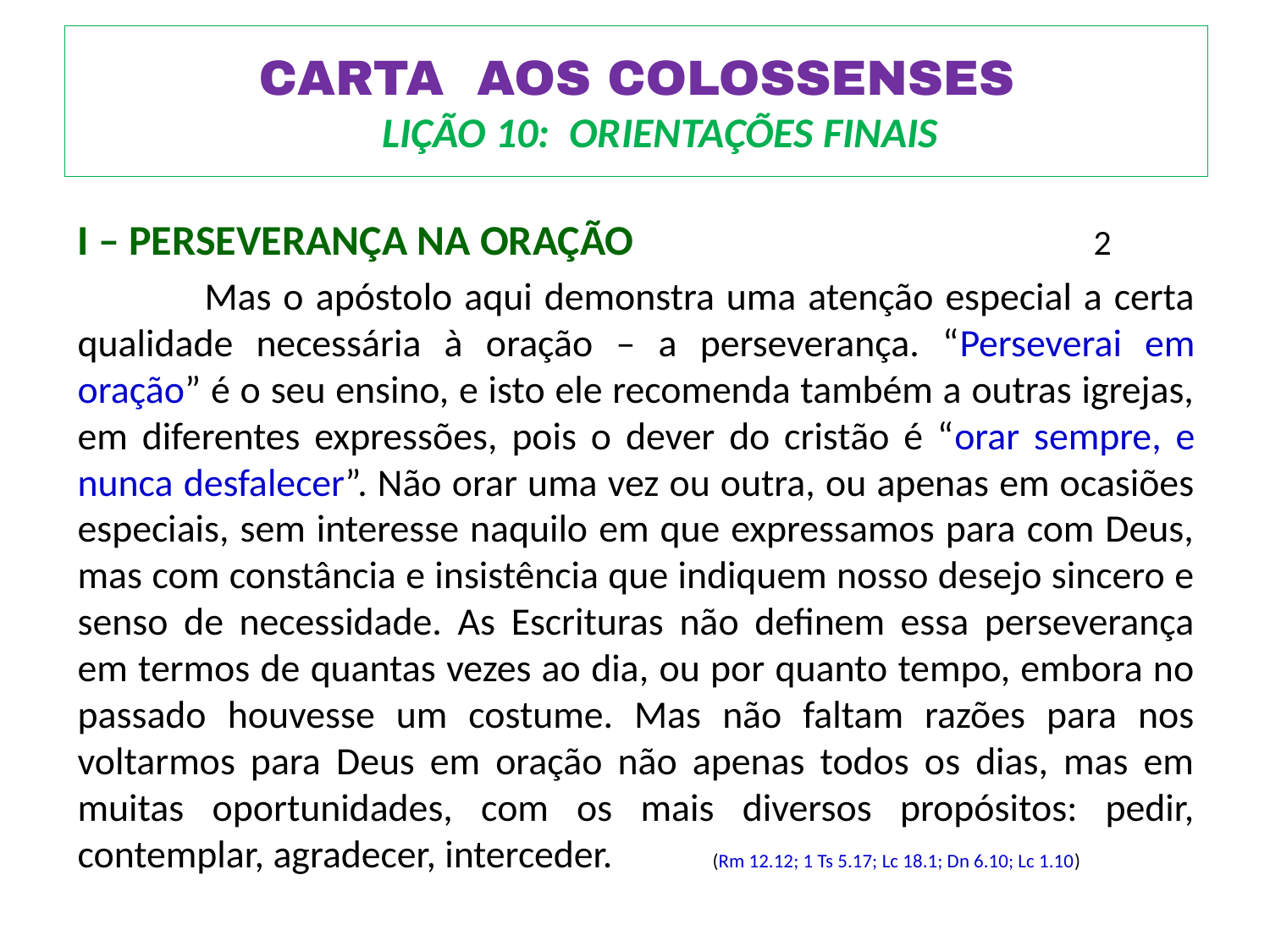

# CARTA  AOS COLOSSENSES LIÇÃO 10:  ORIENTAÇÕES FINAIS
I – PERSEVERANÇA NA ORAÇÃO 				2
	Mas o apóstolo aqui demonstra uma atenção especial a certa qualidade necessária à oração – a perseverança. “Perseverai em oração” é o seu ensino, e isto ele recomenda também a outras igrejas, em diferentes expressões, pois o dever do cristão é “orar sempre, e nunca desfalecer”. Não orar uma vez ou outra, ou apenas em ocasiões especiais, sem interesse naquilo em que expressamos para com Deus, mas com constância e insistência que indiquem nosso desejo sincero e senso de necessidade. As Escrituras não definem essa perseverança em termos de quantas vezes ao dia, ou por quanto tempo, embora no passado houvesse um costume. Mas não faltam razões para nos voltarmos para Deus em oração não apenas todos os dias, mas em muitas oportunidades, com os mais diversos propósitos: pedir, contemplar, agradecer, interceder.	(Rm 12.12; 1 Ts 5.17; Lc 18.1; Dn 6.10; Lc 1.10)